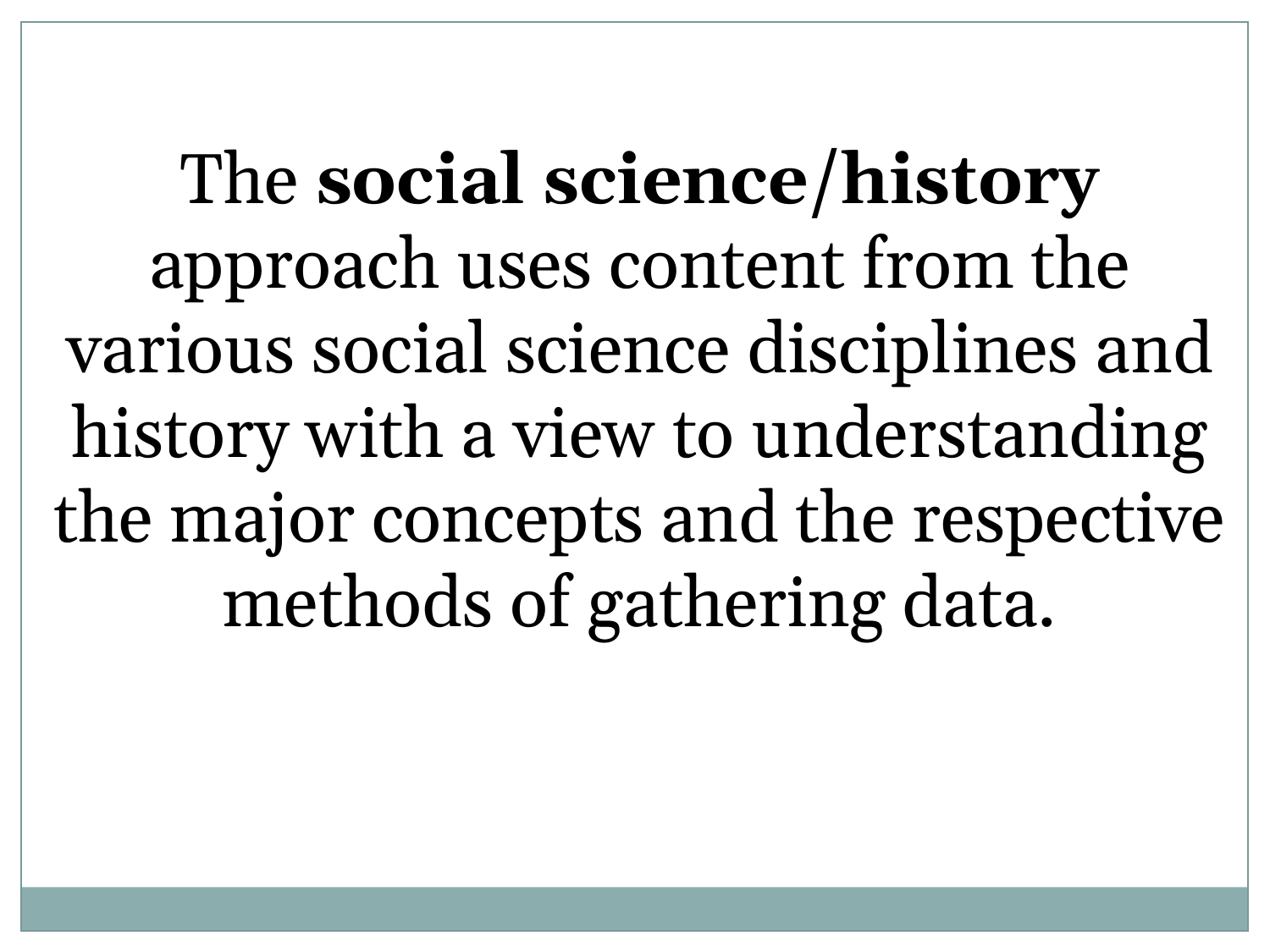

The social science/history approach uses content from the various social science disciplines and history with a view to understanding the major concepts and the respective methods of gathering data.